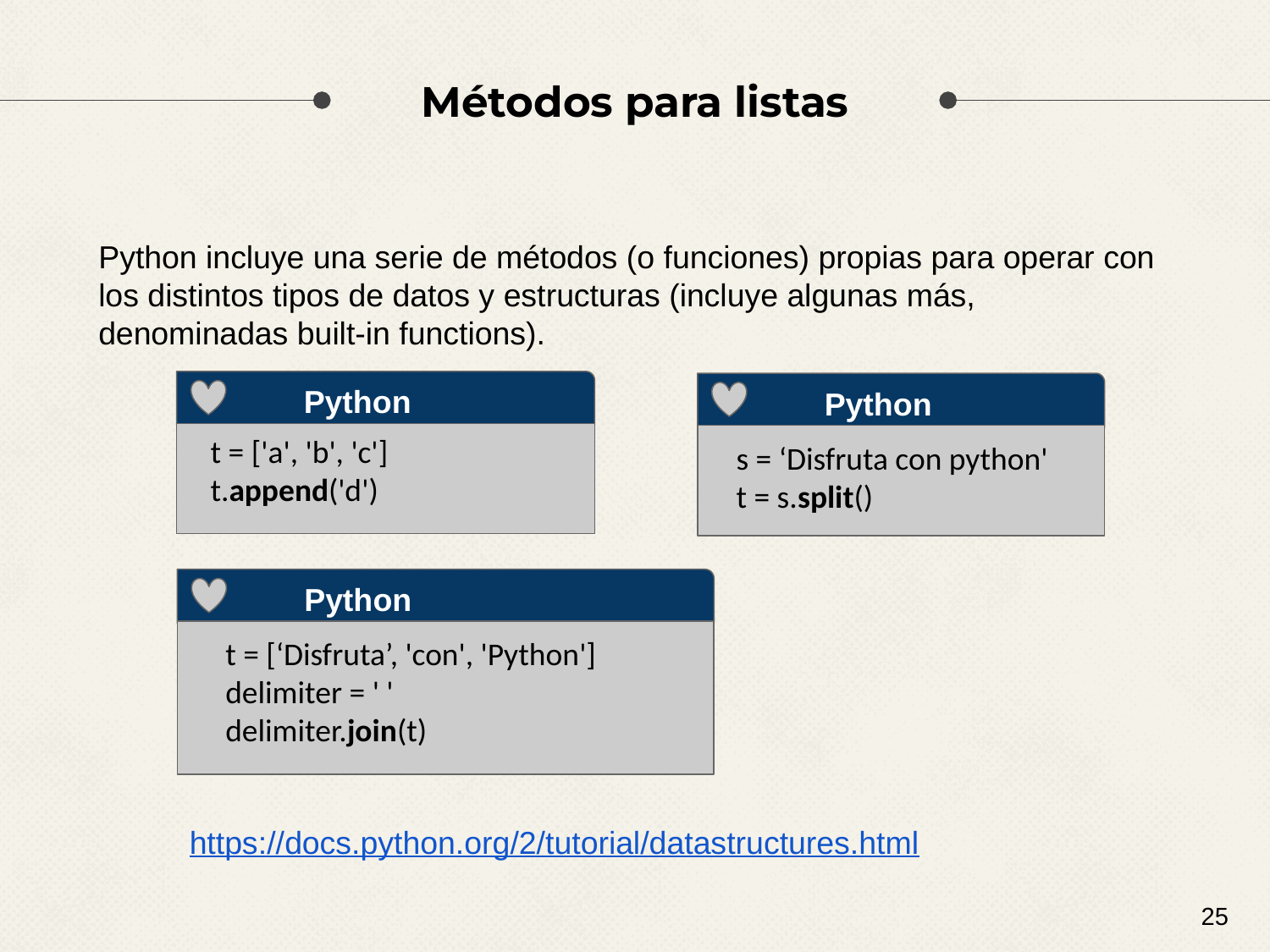

# Métodos para listas
Python incluye una serie de métodos (o funciones) propias para operar con los distintos tipos de datos y estructuras (incluye algunas más, denominadas built-in functions).
Python
Python

t = ['a', 'b', 'c']
t.append('d')

s = ‘Disfruta con python'
t = s.split()
Python

t = [‘Disfruta’, 'con', 'Python']
delimiter = ' '
delimiter.join(t)
https://docs.python.org/2/tutorial/datastructures.html
25